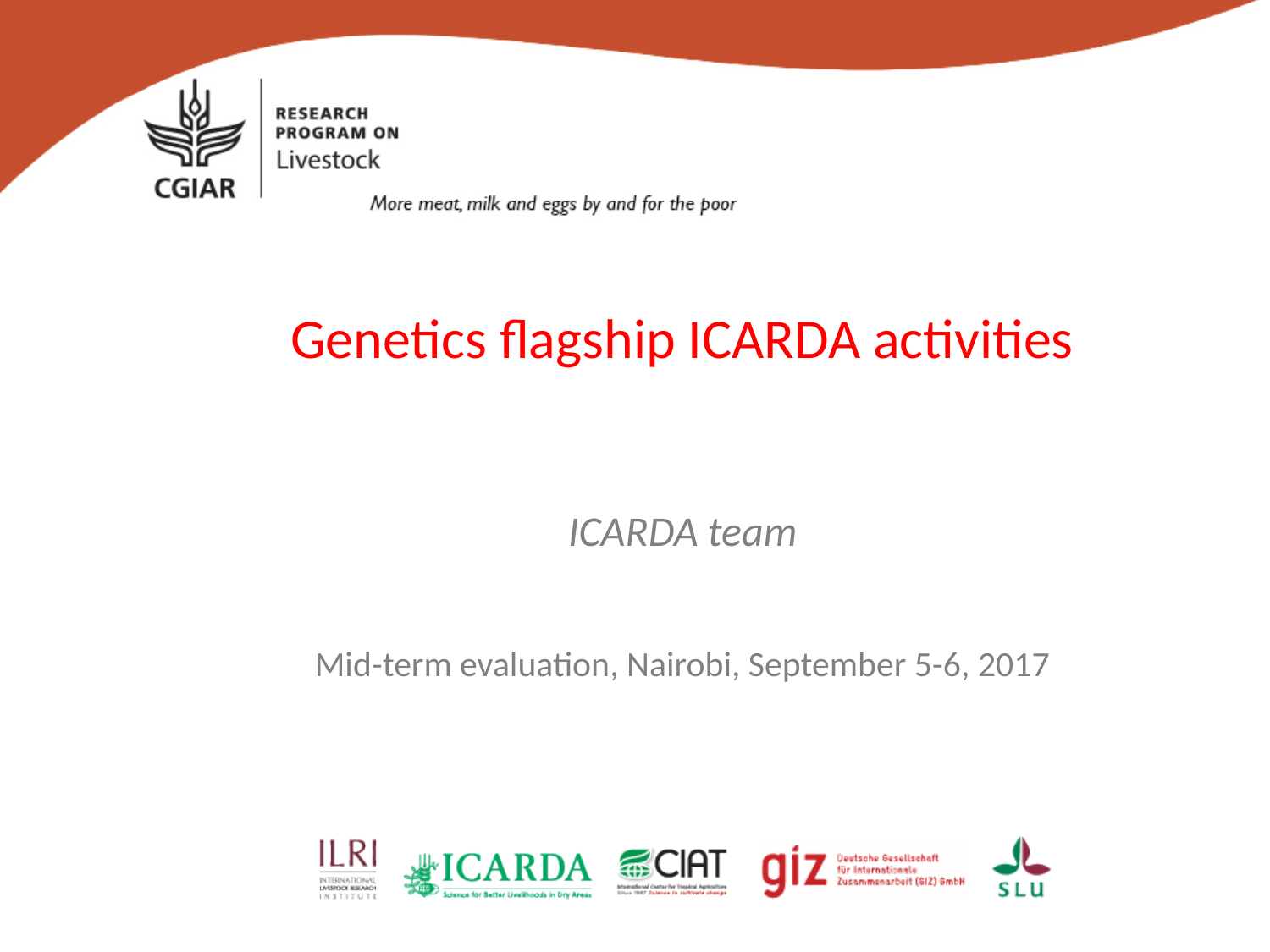

Genetics flagship ICARDA activities
ICARDA team
Mid-term evaluation, Nairobi, September 5-6, 2017